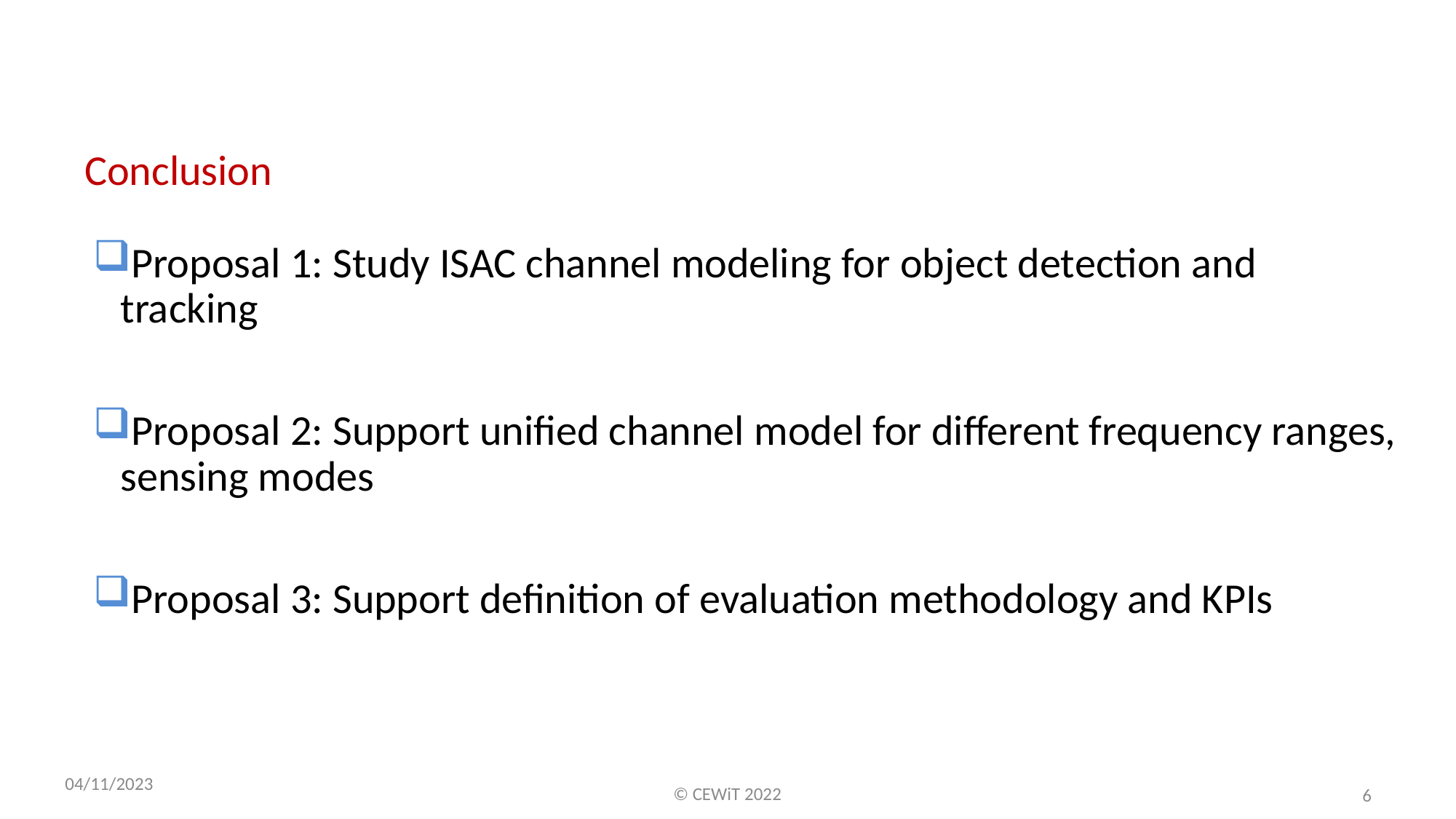

# Conclusion
Proposal 1: Study ISAC channel modeling for object detection and tracking

Proposal 2: Support unified channel model for different frequency ranges, sensing modes

Proposal 3: Support definition of evaluation methodology and KPIs

04/11/2023
© CEWiT 2022
6